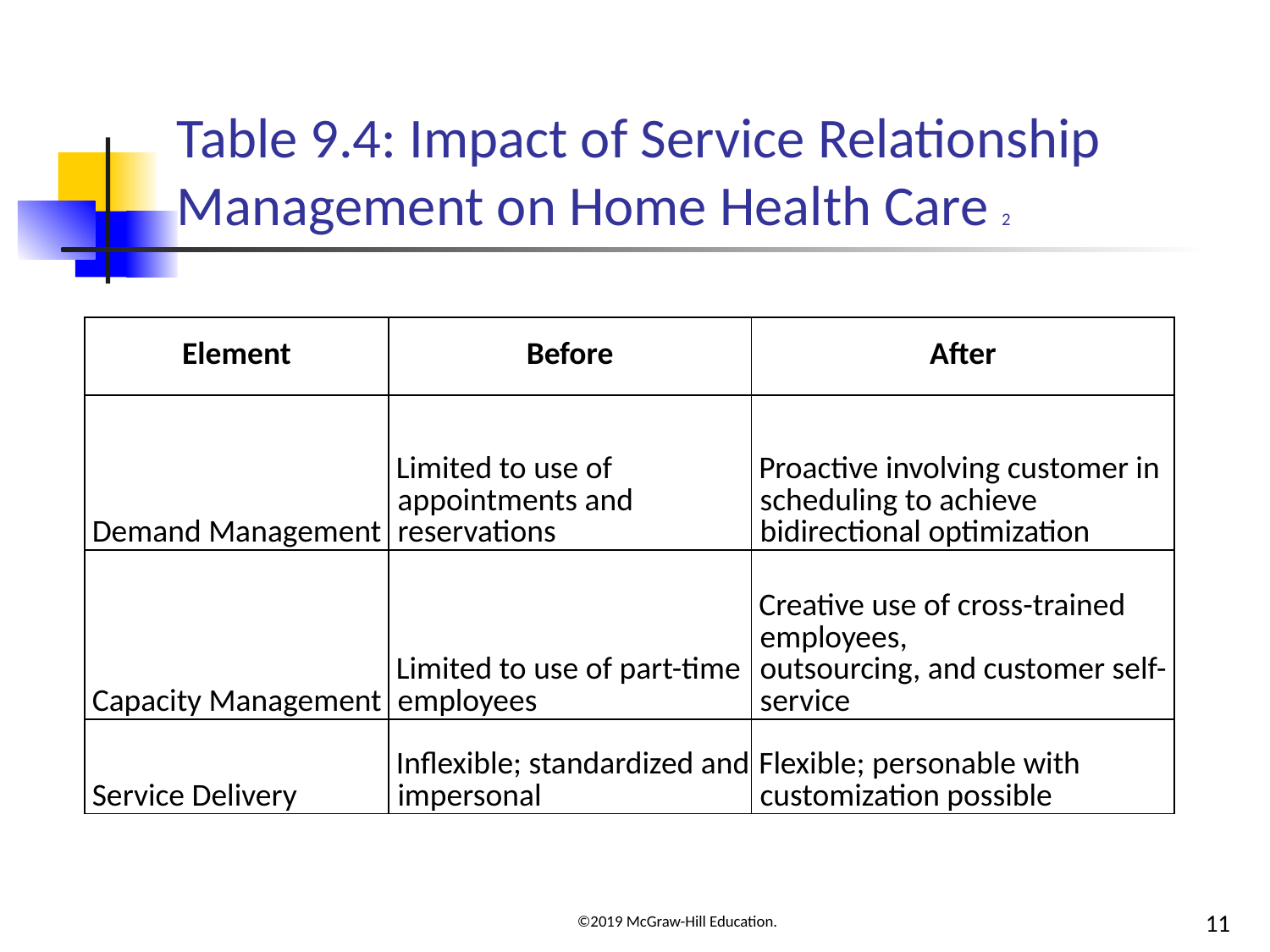

# Table 9.4: Impact of Service Relationship Management on Home Health Care 2
| Element | Before | After |
| --- | --- | --- |
| Demand Management | Limited to use of appointments and reservations | Proactive involving customer in scheduling to achieve bidirectional optimization |
| Capacity Management | Limited to use of part-time employees | Creative use of cross-trained employees, outsourcing, and customer self-service |
| Service Delivery | Inflexible; standardized and impersonal | Flexible; personable with customization possible |